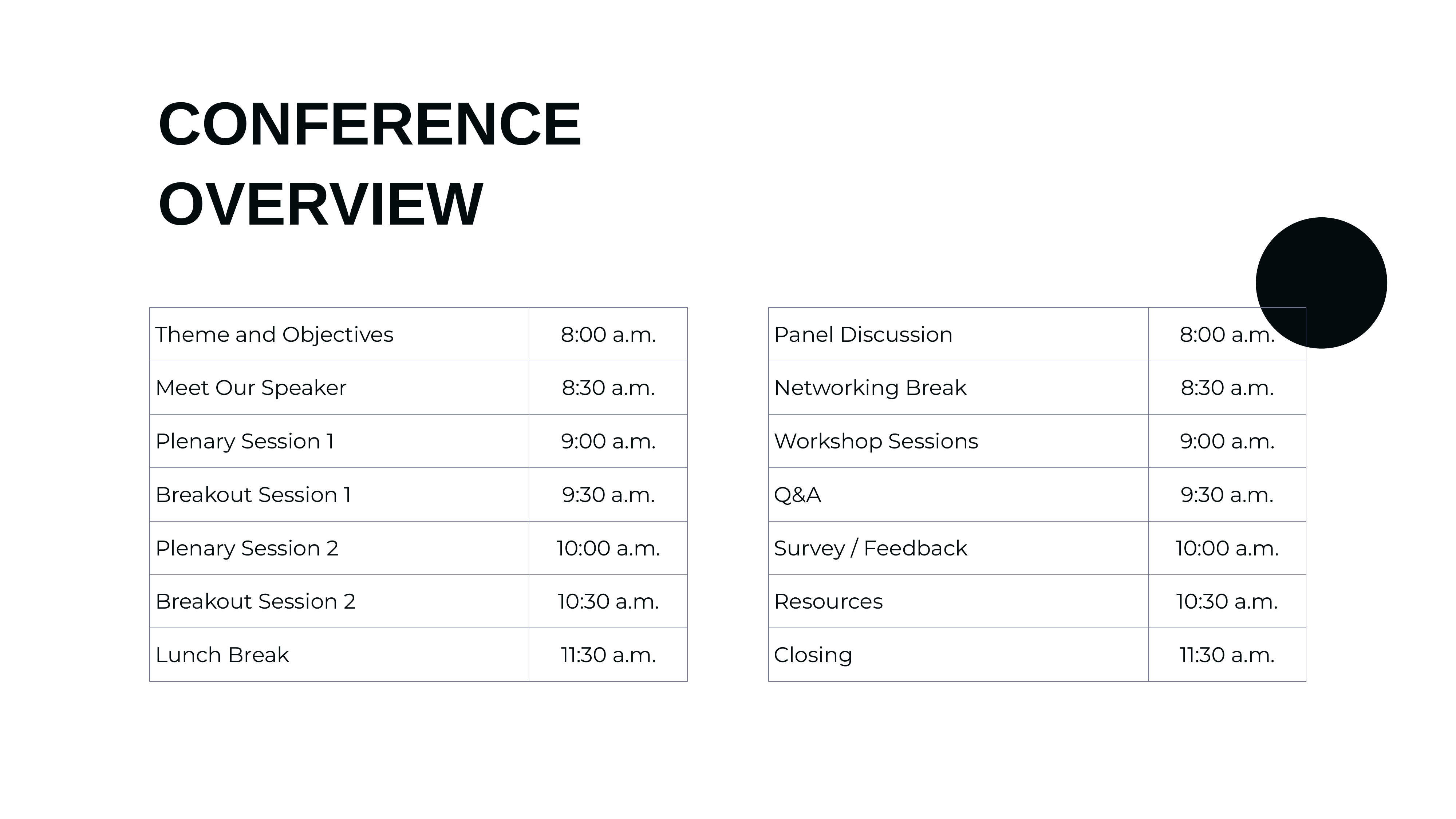

CONFERENCE OVERVIEW

| Theme and Objectives | 8:00 a.m. |
| --- | --- |
| Meet Our Speaker | 8:30 a.m. |
| Plenary Session 1 | 9:00 a.m. |
| Breakout Session 1 | 9:30 a.m. |
| Plenary Session 2 | 10:00 a.m. |
| Breakout Session 2 | 10:30 a.m. |
| Lunch Break | 11:30 a.m. |
| Panel Discussion | 8:00 a.m. |
| --- | --- |
| Networking Break | 8:30 a.m. |
| Workshop Sessions | 9:00 a.m. |
| Q&A | 9:30 a.m. |
| Survey / Feedback | 10:00 a.m. |
| Resources | 10:30 a.m. |
| Closing | 11:30 a.m. |